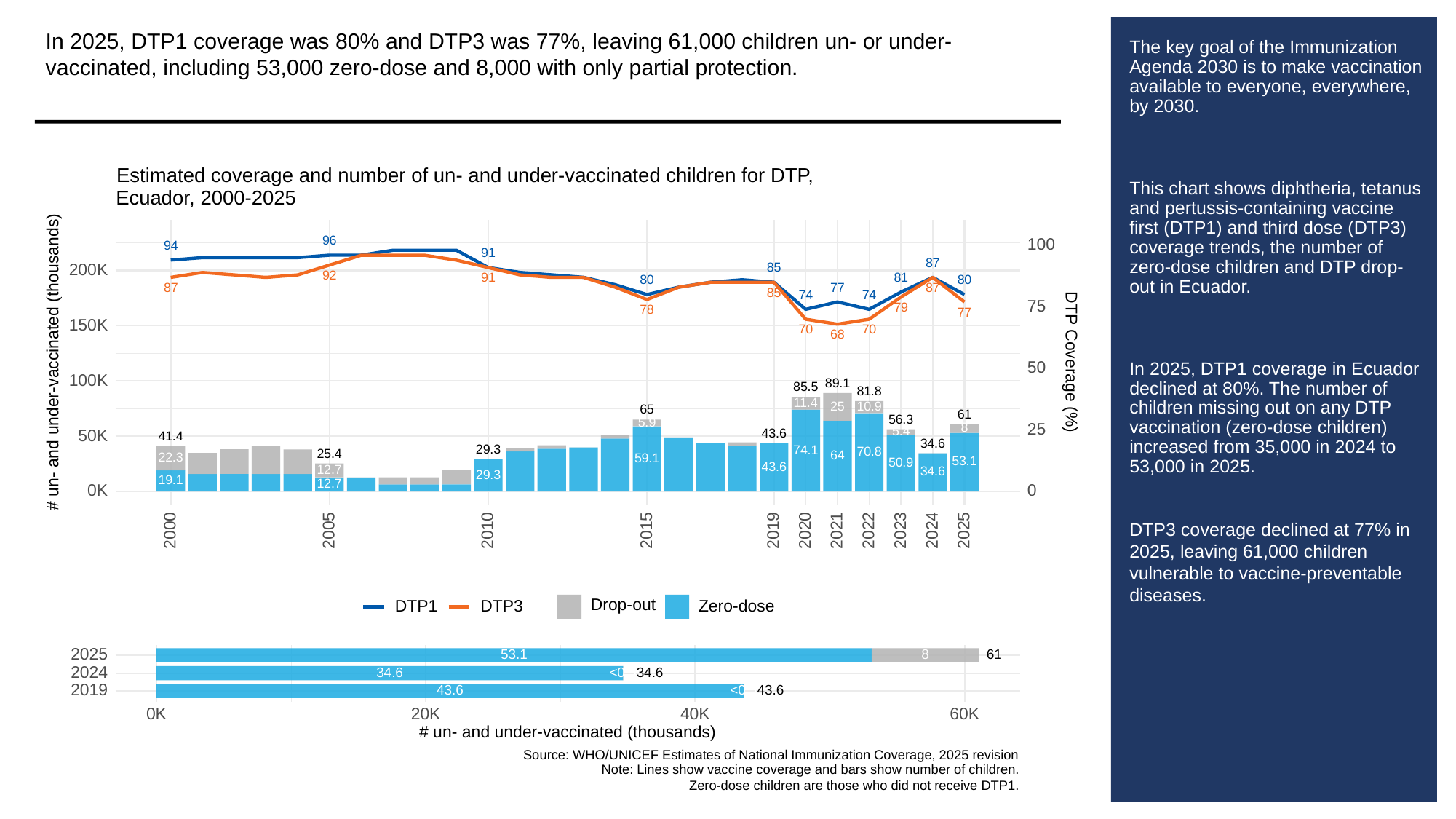

In 2025, DTP1 coverage was 80% and DTP3 was 77%, leaving 61,000 children un- or under-vaccinated, including 53,000 zero-dose and 8,000 with only partial protection.
# The key goal of the Immunization Agenda 2030 is to make vaccination available to everyone, everywhere, by 2030.

This chart shows diphtheria, tetanus and pertussis-containing vaccine first (DTP1) and third dose (DTP3) coverage trends, the number of zero-dose children and DTP drop-out in Ecuador.

In 2025, DTP1 coverage in Ecuador declined at 80%. The number of children missing out on any DTP vaccination (zero-dose children) increased from 35,000 in 2024 to 53,000 in 2025.

DTP3 coverage declined at 77% in 2025, leaving 61,000 children vulnerable to vaccine-preventable diseases.

Estimated coverage and number of un- and under-vaccinated children for DTP,
Ecuador, 2000-2025

96
100
94

91

87
85
200K

92
81
91
80
80
77
87
87
85
74
74

75
79
78
77
150K
70
70

68

# un- and under-vaccinated (thousands)
DTP Coverage (%)
50
100K
89.1

85.5
81.8

11.4

25
10.9
65

61

56.3
5.9

8
25

5.4
43.6

50K
41.4

34.6

29.3

74.1

70.8

25.4

64

22.3
59.1
53.1
50.9

43.6

12.7
34.6

29.3

19.1

12.7

0K
0

2023
2000
2005
2010
2015
2019
2020
2021
2022
2024
2025

Drop-out
DTP3
Zero-dose
DTP1

2025
53.1
8
61

2024
34.6
34.6
<0.5

2019
43.6
43.6
<0.5

0K
20K
40K
60K
# un- and under-vaccinated (thousands)
Source: WHO/UNICEF Estimates of National Immunization Coverage, 2025 revision
Note: Lines show vaccine coverage and bars show number of children.
Zero-dose children are those who did not receive DTP1.